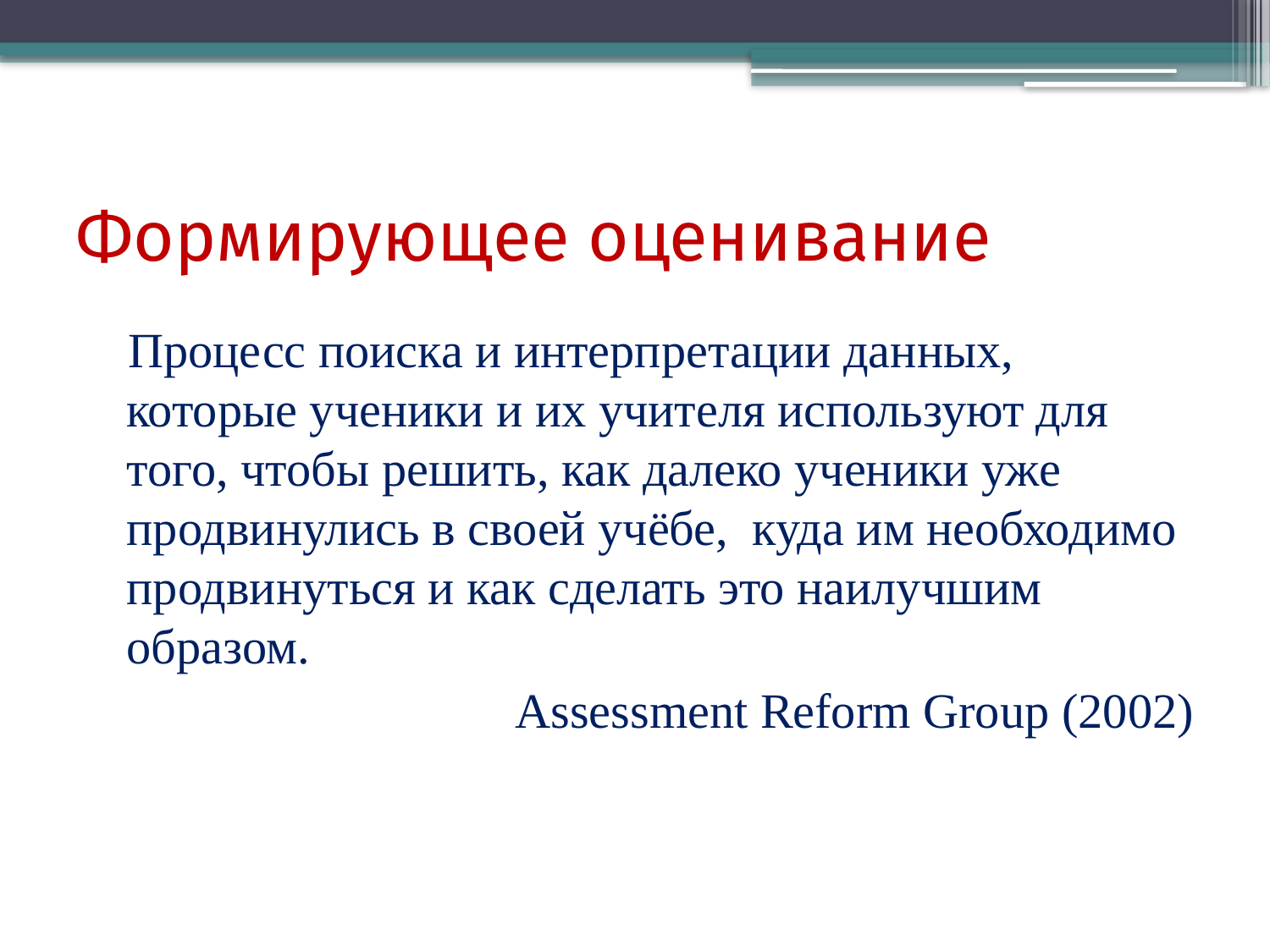

# Формирующее оценивание
   Процесс поиска и интерпретации данных, которые ученики и их учителя используют для того, чтобы решить, как далеко ученики уже продвинулись в своей учёбе,  куда им необходимо продвинуться и как сделать это наилучшим образом.
         Assessment Reform Group (2002)